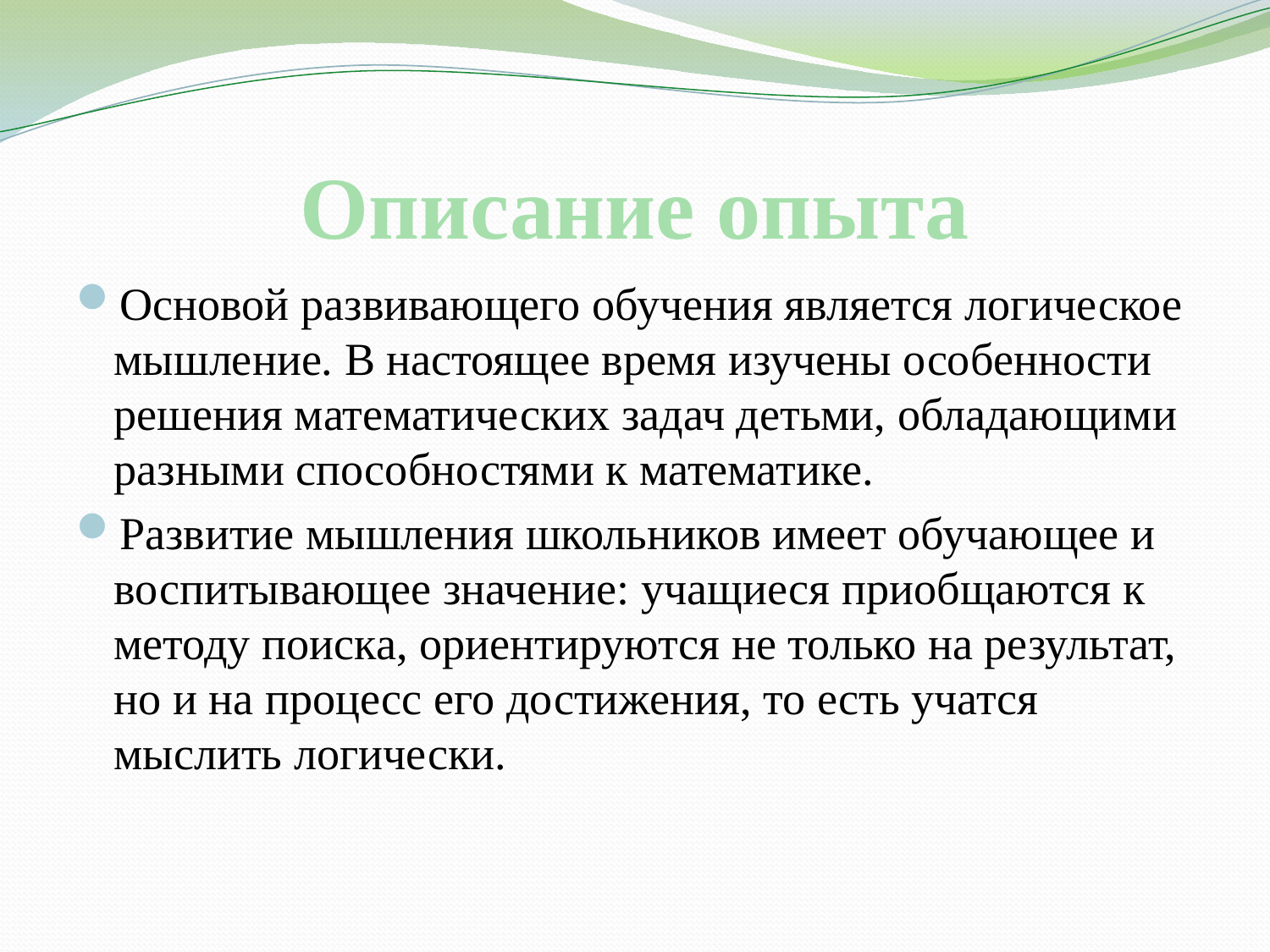

# Описание опыта
Основой развивающего обучения является логическое мышление. В настоящее время изучены особенности решения математических задач детьми, обладающими разными способностями к математике.
Развитие мышления школьников имеет обучающее и воспитывающее значение: учащиеся приобщаются к методу поиска, ориентируются не только на результат, но и на процесс его достижения, то есть учатся мыслить логически.